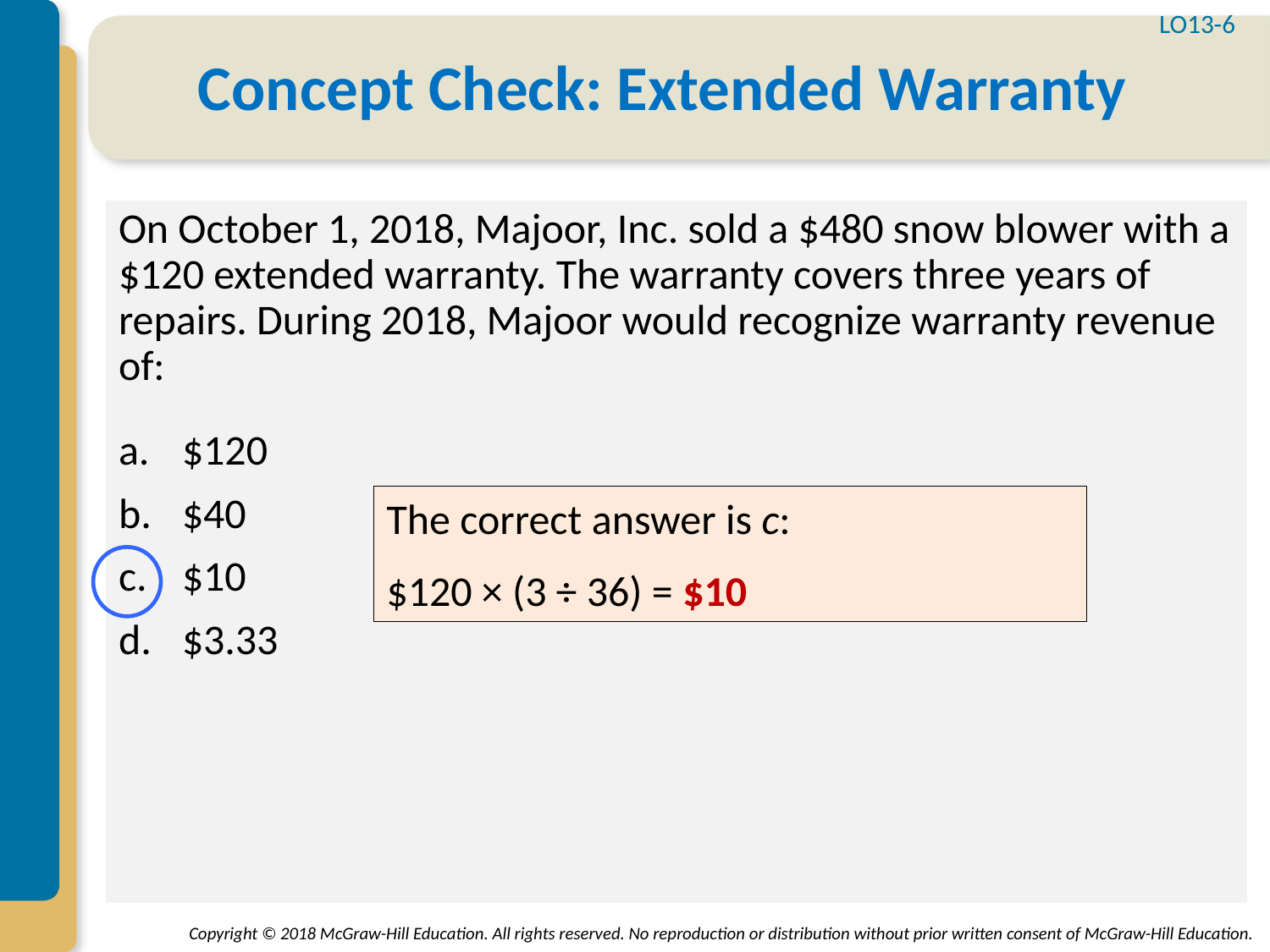

LO13-6
# Concept Check: Extended Warranty
On October 1, 2018, Majoor, Inc. sold a $480 snow blower with a $120 extended warranty. The warranty covers three years of repairs. During 2018, Majoor would recognize warranty revenue of:
$120
$40
$10
$3.33

The correct answer is c:
$120 × (3 ÷ 36) = $10